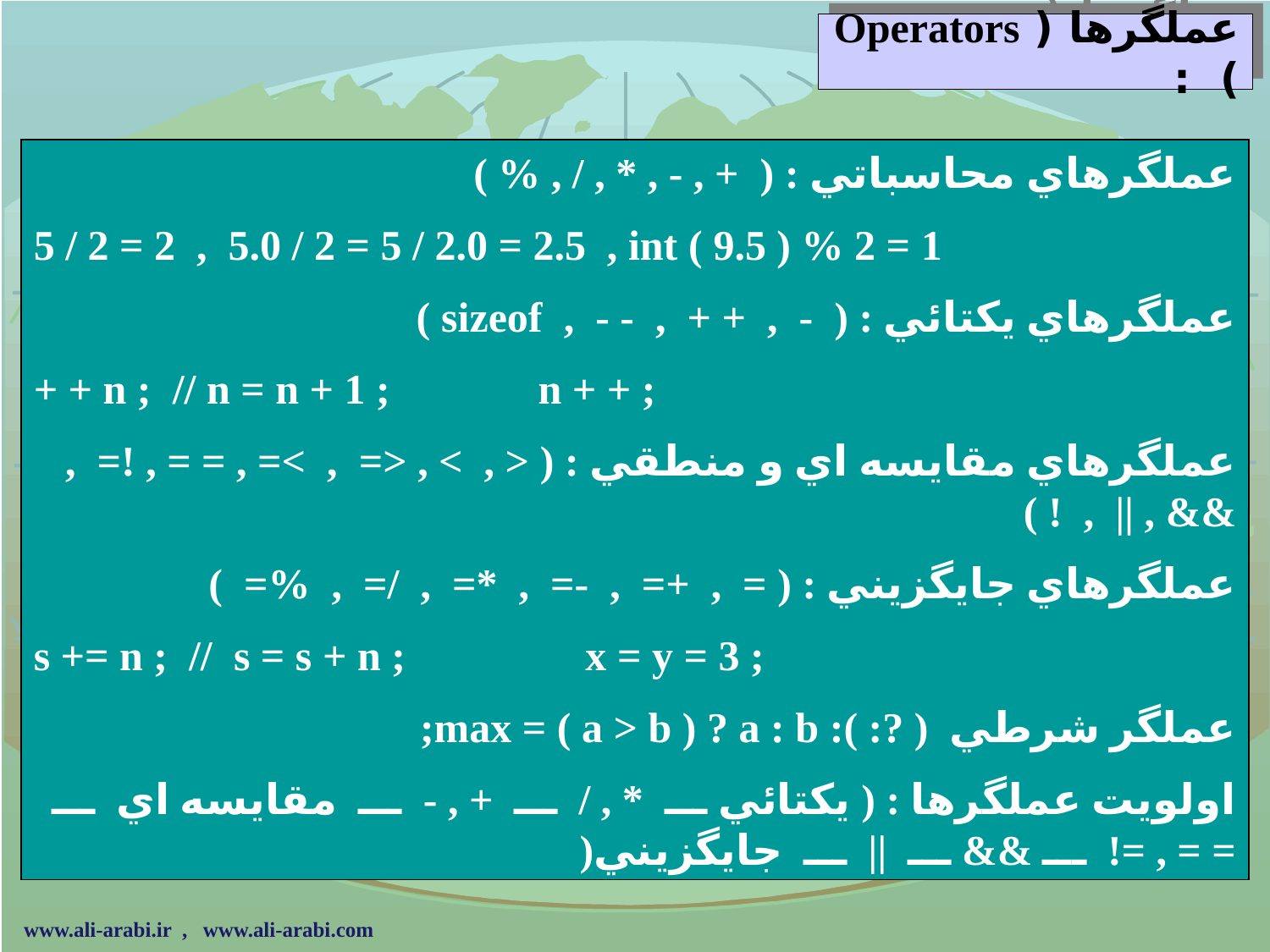

# عملگرها ( Operators )  :
عملگرهاي محاسباتي : (  + , - , * , / , % )
5 / 2 = 2  ,  5.0 / 2 = 5 / 2.0 = 2.5  , int ( 9.5 ) % 2 = 1
عملگرهاي يكتائي : (  -  ,  + +  ,  - -  ,  sizeof )
+ + n ;  // n = n + 1 ;              n + + ;
عملگرهاي مقايسه اي و منطقي : ( < ,  > , <=  ,  >= , = = , !=  , && , ||  ,  ! )
عملگرهاي جايگزيني : ( =  ,  +=  ,  -=  ,  *=  ,  /=  ,  %=  )
s += n ;  //  s = s + n ;                 x = y = 3 ;
عملگر شرطي  ( ?: ): max = ( a > b ) ? a : b;
اولويت عملگرها : ( يكتائي ـــ  * , /  ـــ  + , -  ـــ  مقايسه اي  ـــ  = = , =!  ـــ && ـــ  ||  ـــ  جايگزيني(